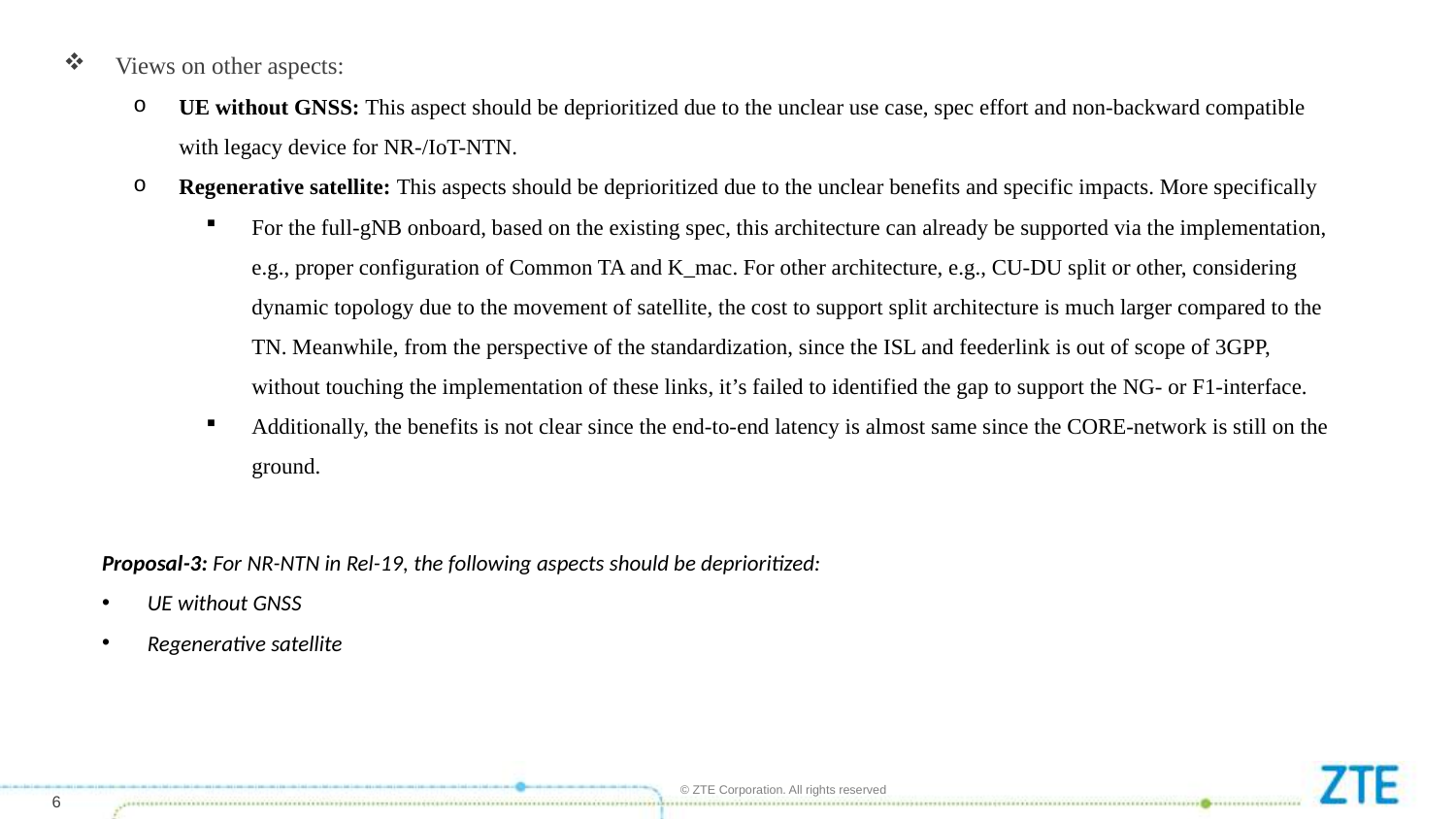

Views on other aspects:
UE without GNSS: This aspect should be deprioritized due to the unclear use case, spec effort and non-backward compatible with legacy device for NR-/IoT-NTN.
Regenerative satellite: This aspects should be deprioritized due to the unclear benefits and specific impacts. More specifically
For the full-gNB onboard, based on the existing spec, this architecture can already be supported via the implementation, e.g., proper configuration of Common TA and K_mac. For other architecture, e.g., CU-DU split or other, considering dynamic topology due to the movement of satellite, the cost to support split architecture is much larger compared to the TN. Meanwhile, from the perspective of the standardization, since the ISL and feederlink is out of scope of 3GPP, without touching the implementation of these links, it’s failed to identified the gap to support the NG- or F1-interface.
Additionally, the benefits is not clear since the end-to-end latency is almost same since the CORE-network is still on the ground.

Proposal-3: For NR-NTN in Rel-19, the following aspects should be deprioritized:
UE without GNSS
Regenerative satellite